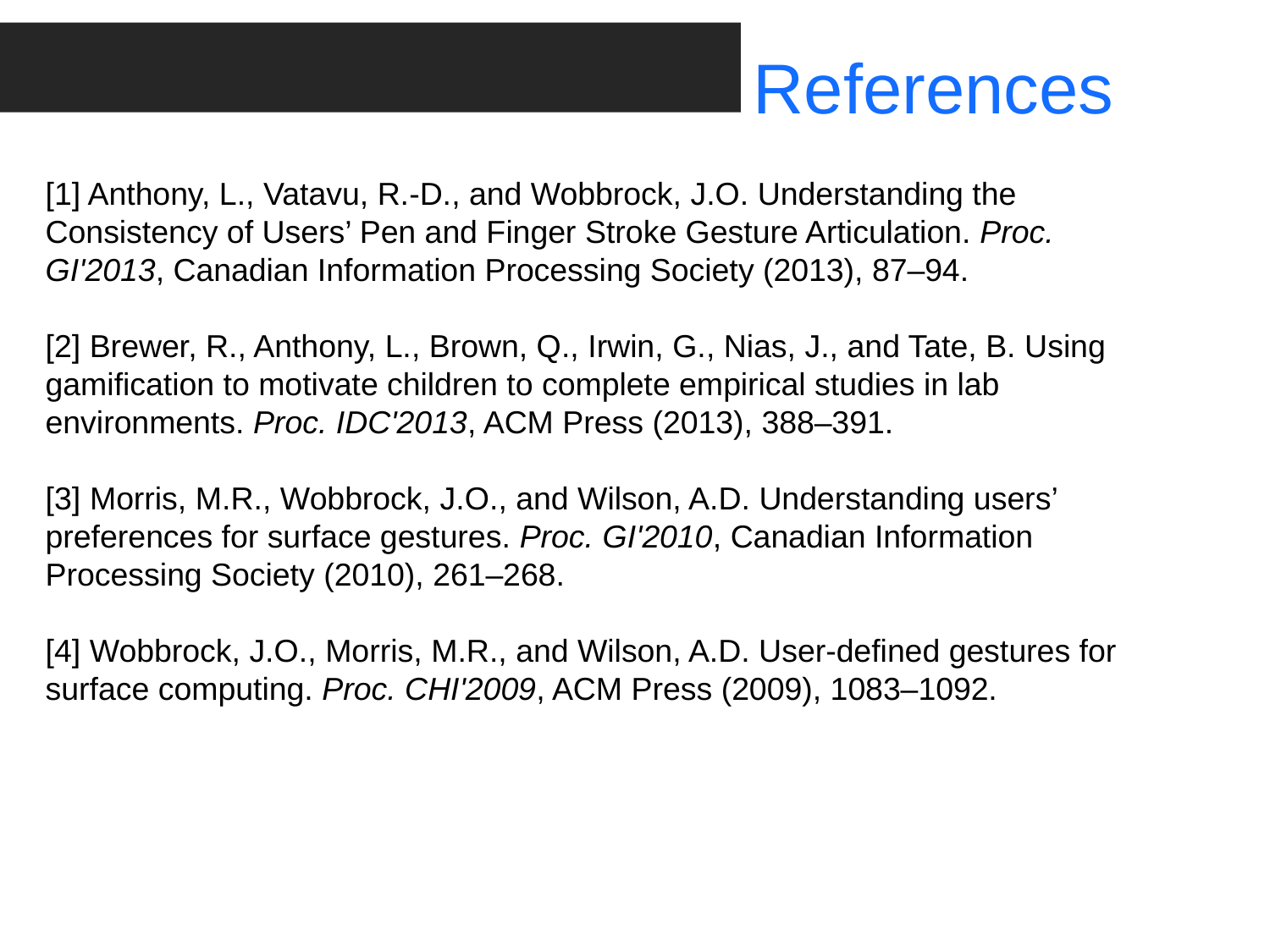

References
[1] Anthony, L., Vatavu, R.-D., and Wobbrock, J.O. Understanding the Consistency of Users’ Pen and Finger Stroke Gesture Articulation. Proc. GI'2013, Canadian Information Processing Society (2013), 87–94.

[2] Brewer, R., Anthony, L., Brown, Q., Irwin, G., Nias, J., and Tate, B. Using gamification to motivate children to complete empirical studies in lab environments. Proc. IDC'2013, ACM Press (2013), 388–391.

[3] Morris, M.R., Wobbrock, J.O., and Wilson, A.D. Understanding users’ preferences for surface gestures. Proc. GI'2010, Canadian Information Processing Society (2010), 261–268.

[4] Wobbrock, J.O., Morris, M.R., and Wilson, A.D. User-defined gestures for surface computing. Proc. CHI'2009, ACM Press (2009), 1083–1092.